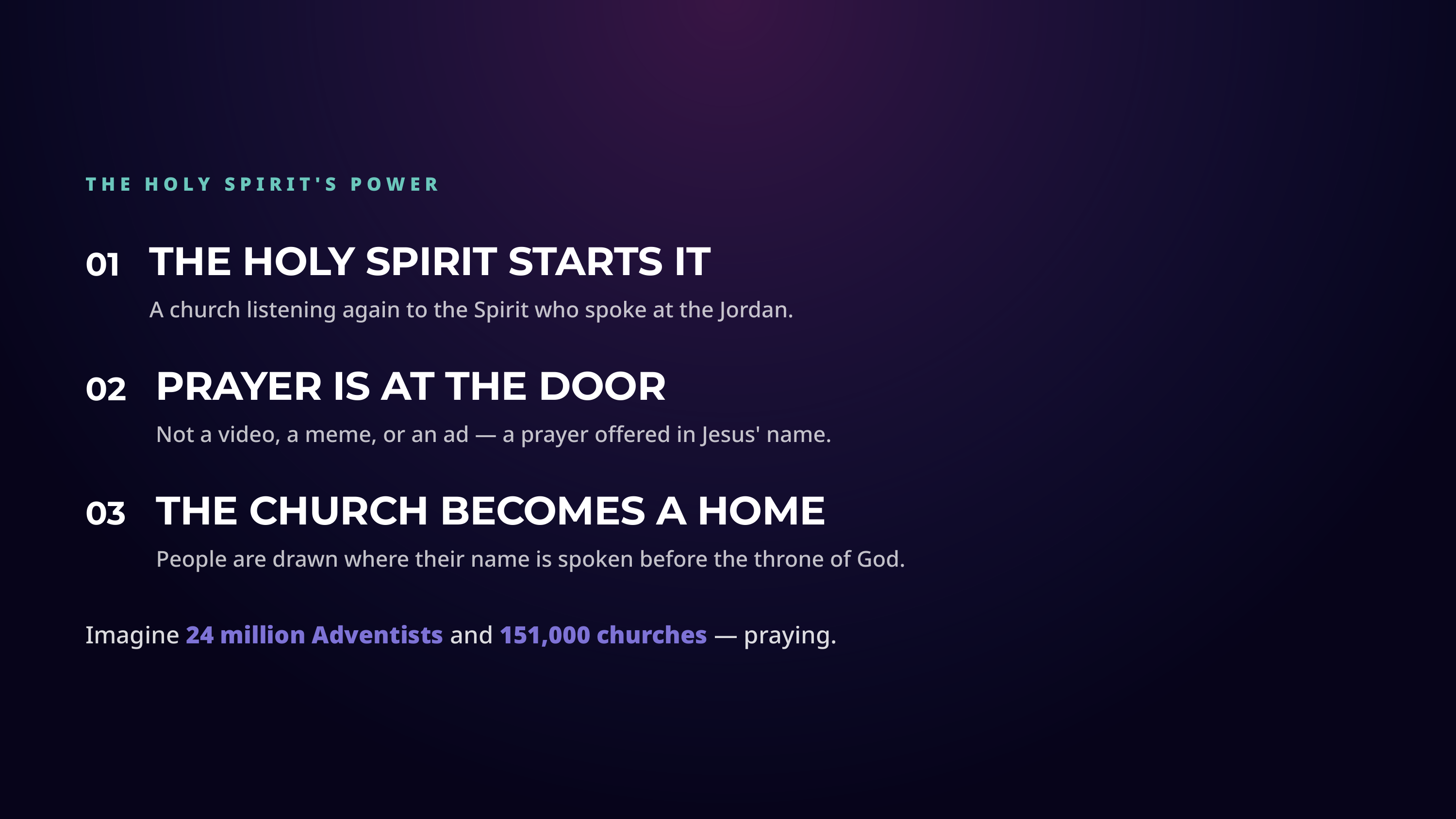

THE HOLY SPIRIT'S POWER
THE HOLY SPIRIT STARTS IT
01
A church listening again to the Spirit who spoke at the Jordan.
PRAYER IS AT THE DOOR
02
Not a video, a meme, or an ad — a prayer offered in Jesus' name.
THE CHURCH BECOMES A HOME
03
People are drawn where their name is spoken before the throne of God.
Imagine 24 million Adventists and 151,000 churches — praying.